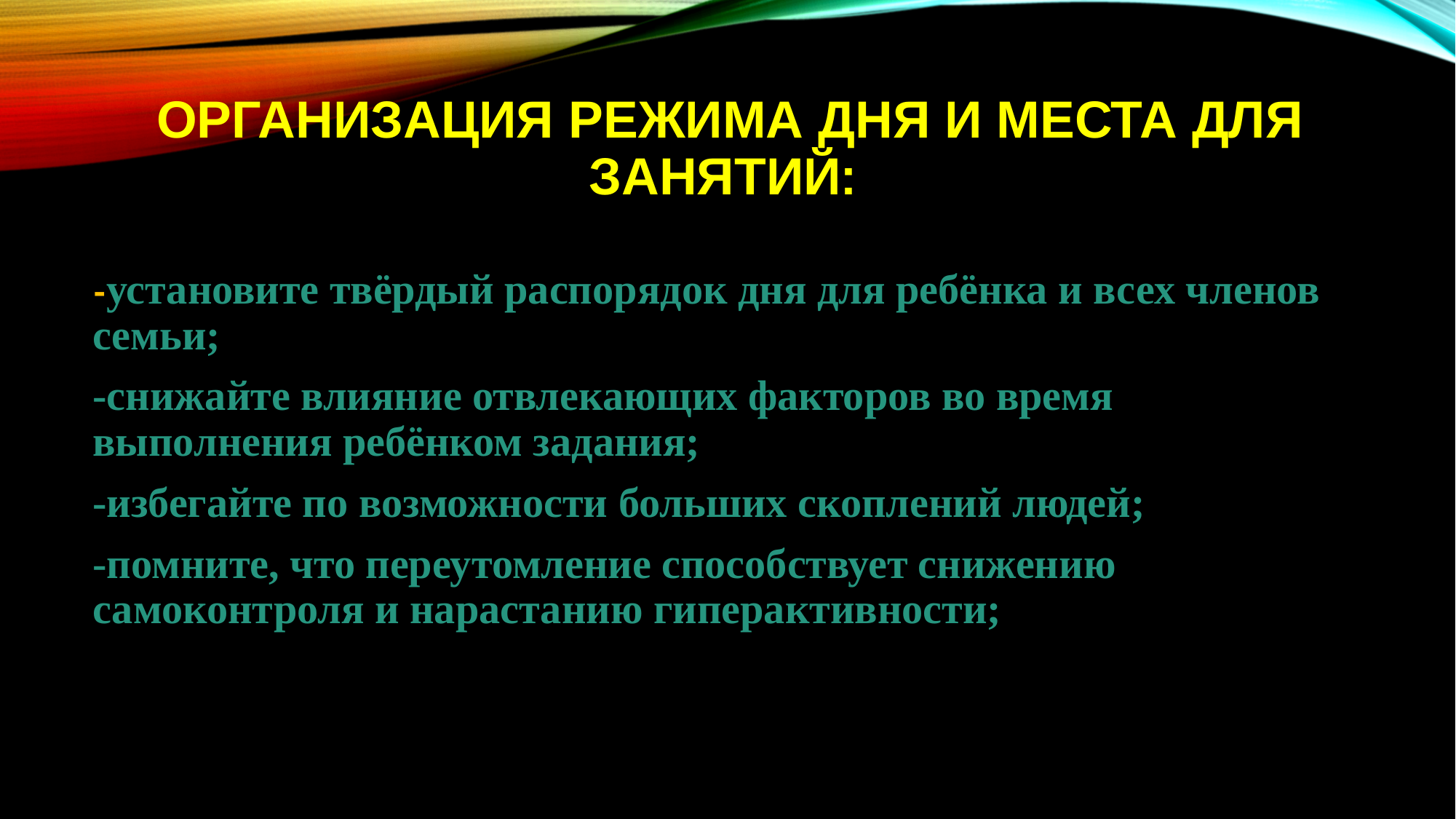

# Организация режима дня и места для занятий:
-установите твёрдый распорядок дня для ребёнка и всех членов семьи;
-снижайте влияние отвлекающих факторов во время выполнения ребёнком задания;
-избегайте по возможности больших скоплений людей;
-помните, что переутомление способствует снижению самоконтроля и нарастанию гиперактивности;